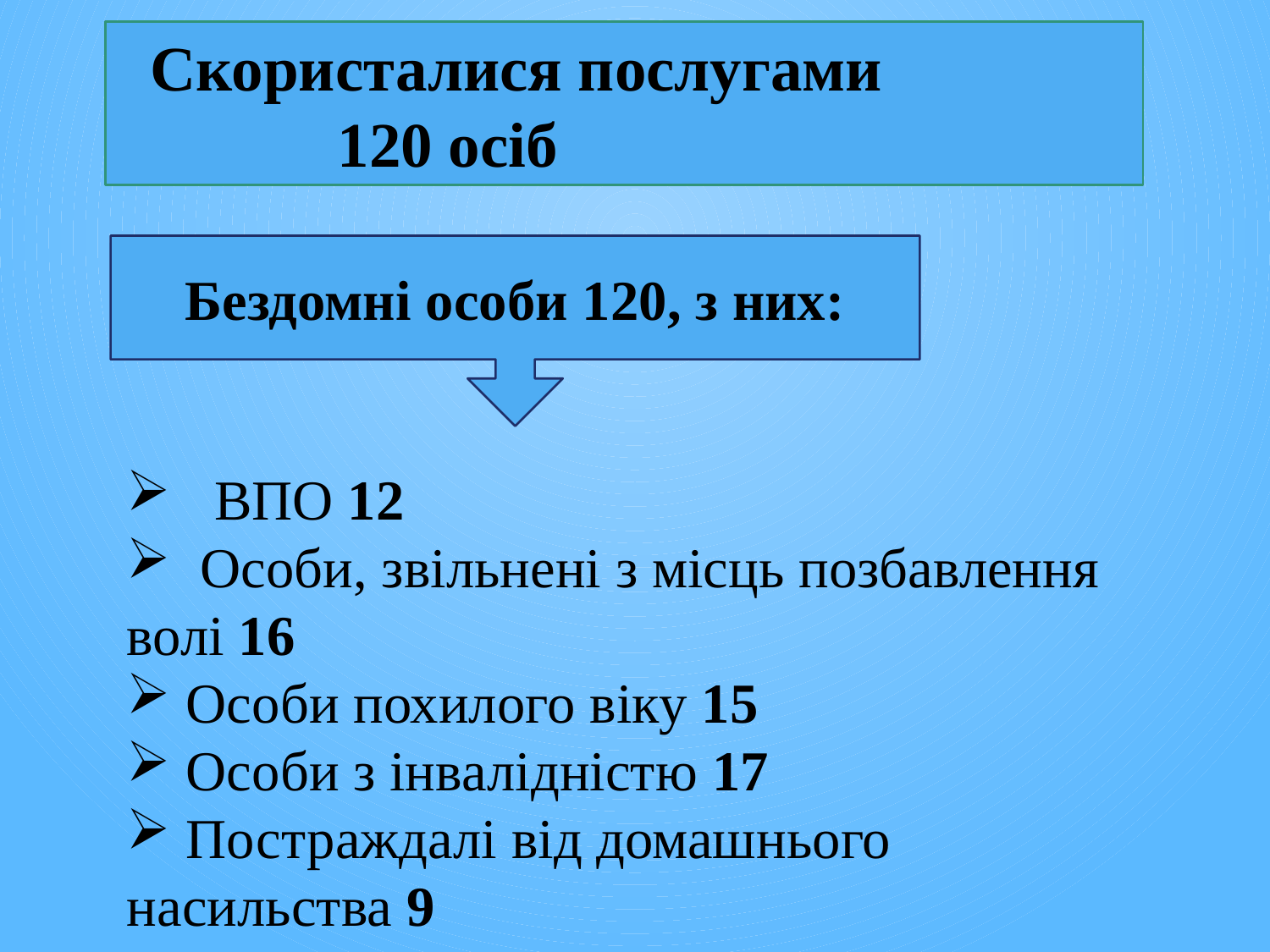

# Скористалися послугами 120 осіб
Бездомні особи 120, з них:

   ВПО 12
  Особи, звільнені з місць позбавлення
волі 16
 Особи похилого віку 15
 Особи з інвалідністю 17
 Постраждалі від домашнього насильства 9